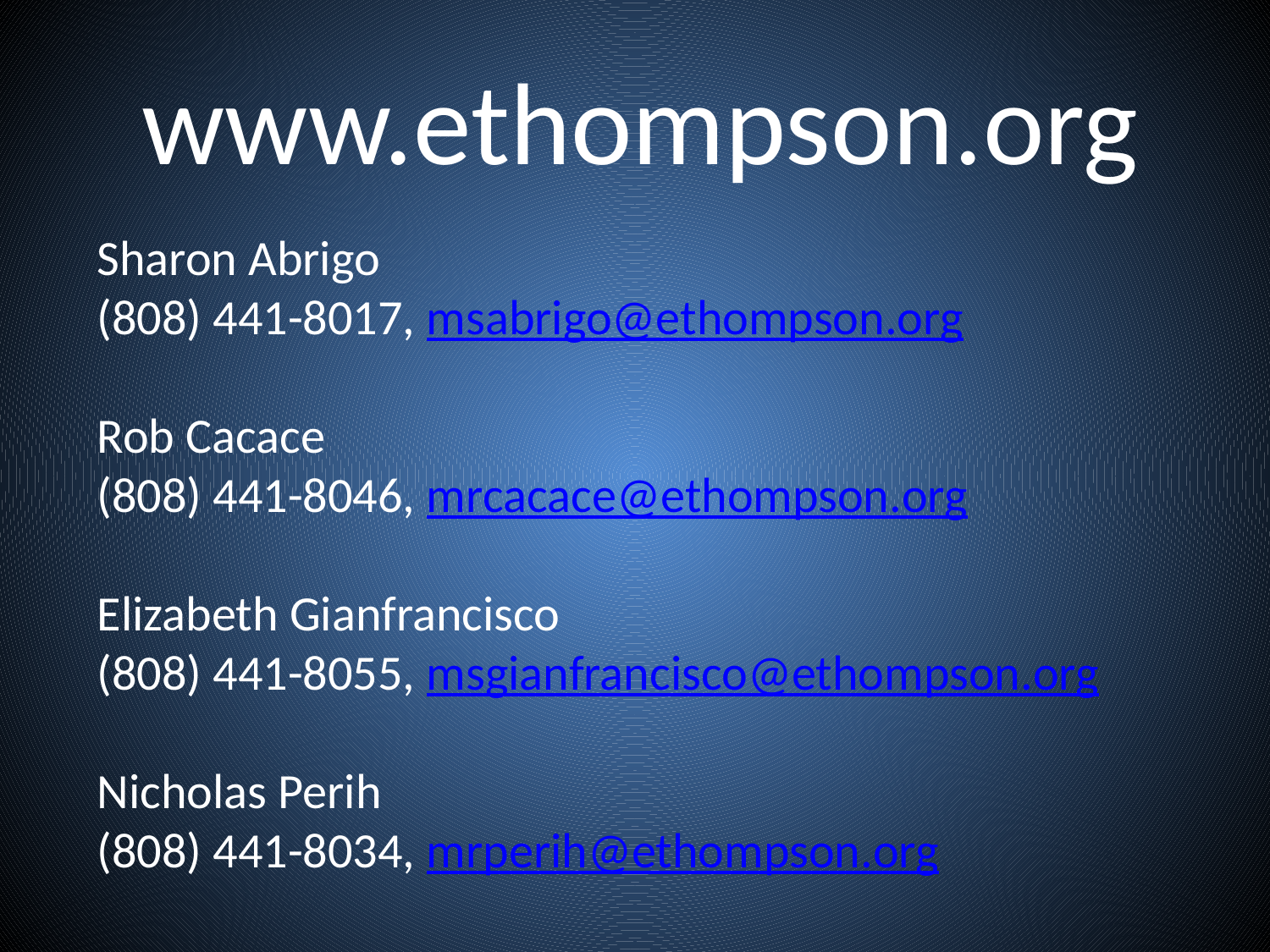

www.ethompson.org

Sharon Abrigo
(808) 441-8017, msabrigo@ethompson.org

Rob Cacace
(808) 441-8046, mrcacace@ethompson.org

Elizabeth Gianfrancisco
(808) 441-8055, msgianfrancisco@ethompson.org

Nicholas Perih
(808) 441-8034, mrperih@ethompson.org